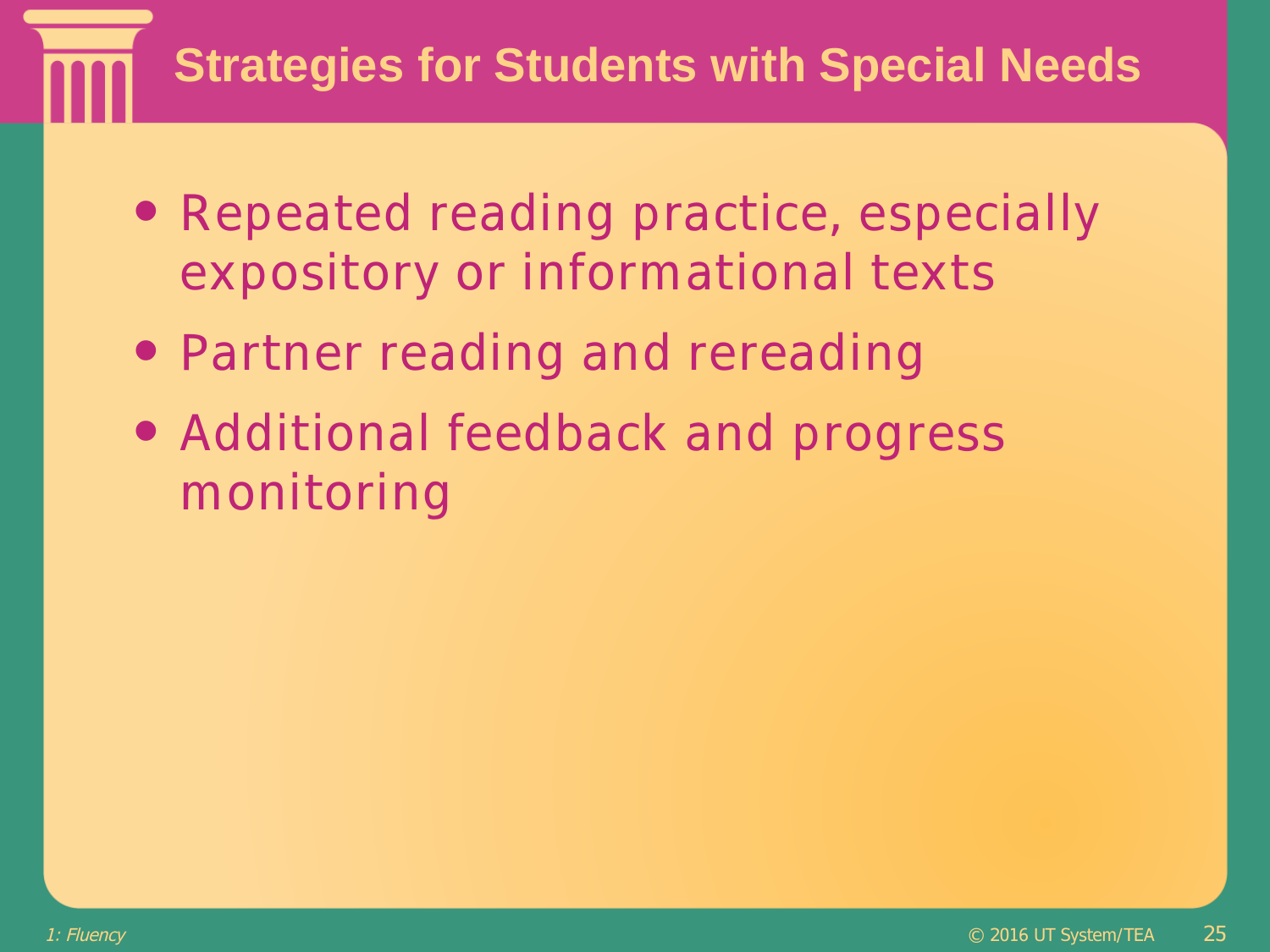

# Strategies for Students with Special Needs
Repeated reading practice, especially expository or informational texts
Partner reading and rereading
Additional feedback and progress monitoring